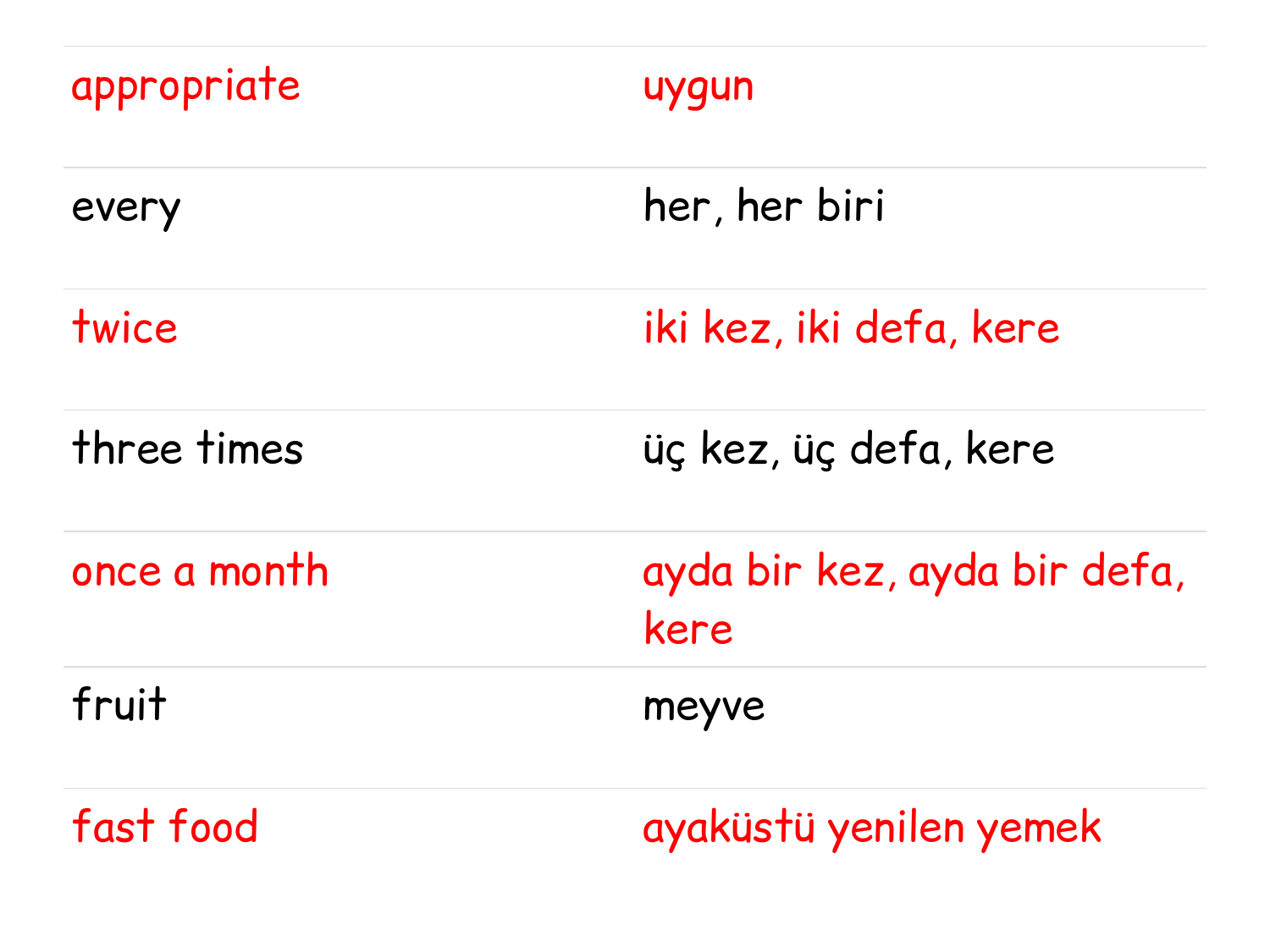

#
| appropriate | uygun |
| --- | --- |
| every | her, her biri |
| twice | iki kez, iki defa, kere |
| three times | üç kez, üç defa, kere |
| once a month | ayda bir kez, ayda bir defa, kere |
| fruit | meyve |
| fast food | ayaküstü yenilen yemek |